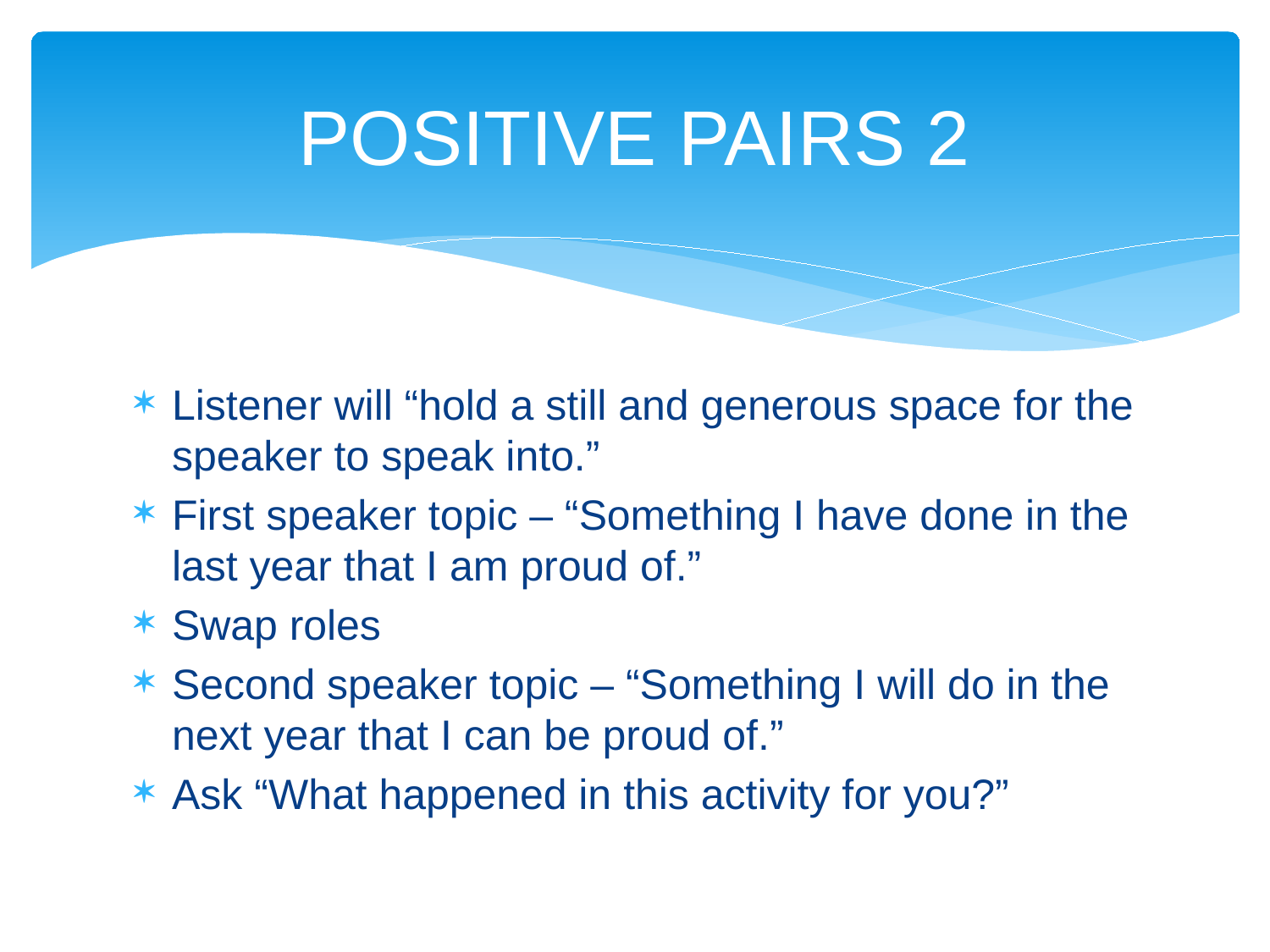

# POSITIVE PAIRS 2
Listener will “hold a still and generous space for the speaker to speak into.”
First speaker topic – “Something I have done in the last year that I am proud of.”
Swap roles
Second speaker topic – “Something I will do in the next year that I can be proud of.”
Ask “What happened in this activity for you?”